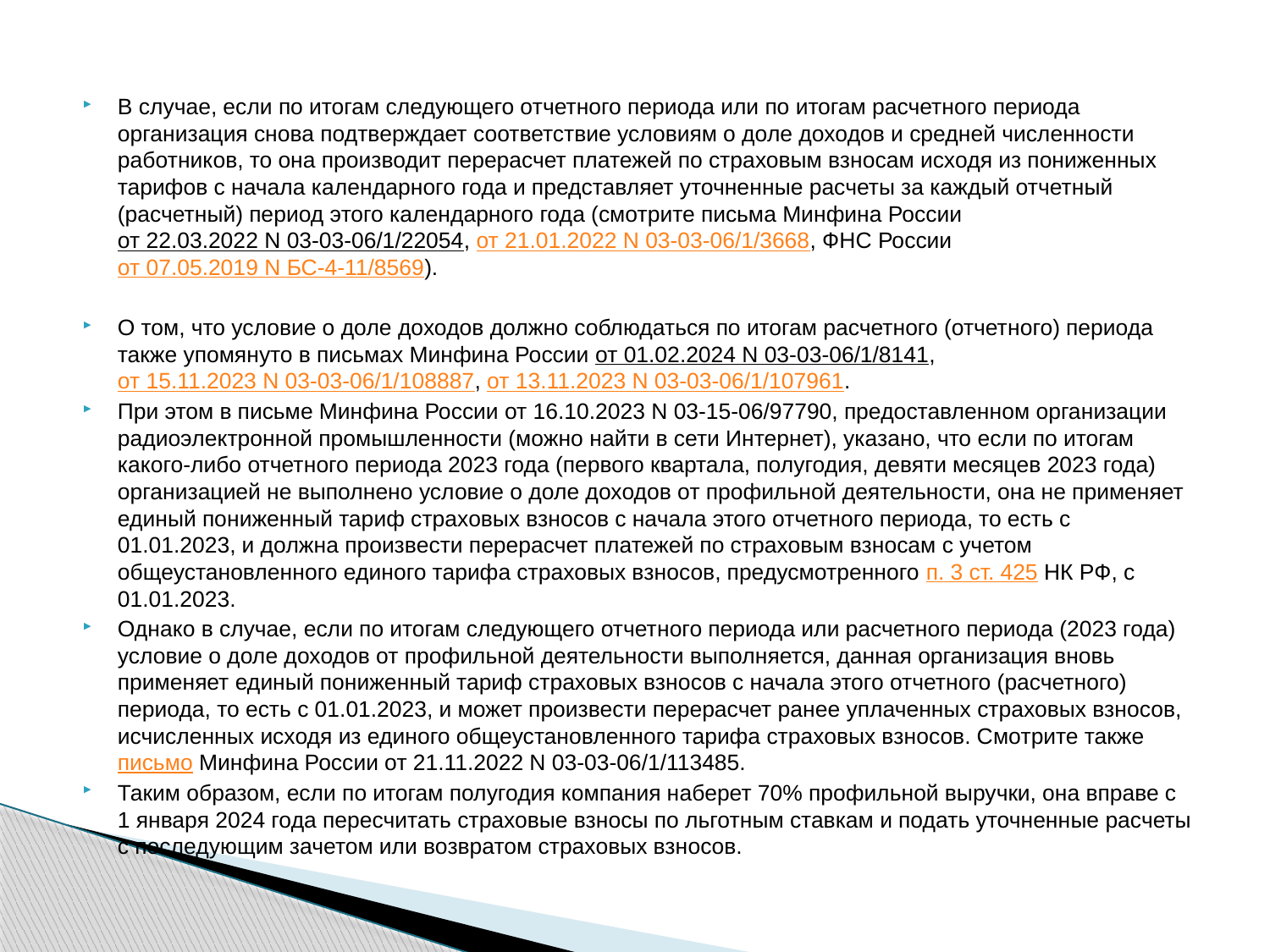

В случае, если по итогам следующего отчетного периода или по итогам расчетного периода организация снова подтверждает соответствие условиям о доле доходов и средней численности работников, то она производит перерасчет платежей по страховым взносам исходя из пониженных тарифов с начала календарного года и представляет уточненные расчеты за каждый отчетный (расчетный) период этого календарного года (смотрите письма Минфина России от 22.03.2022 N 03-03-06/1/22054, от 21.01.2022 N 03-03-06/1/3668, ФНС России от 07.05.2019 N БС-4-11/8569).

О том, что условие о доле доходов должно соблюдаться по итогам расчетного (отчетного) периода также упомянуто в письмах Минфина России от 01.02.2024 N 03-03-06/1/8141, от 15.11.2023 N 03-03-06/1/108887, от 13.11.2023 N 03-03-06/1/107961.
При этом в письме Минфина России от 16.10.2023 N 03-15-06/97790, предоставленном организации радиоэлектронной промышленности (можно найти в сети Интернет), указано, что если по итогам какого-либо отчетного периода 2023 года (первого квартала, полугодия, девяти месяцев 2023 года) организацией не выполнено условие о доле доходов от профильной деятельности, она не применяет единый пониженный тариф страховых взносов с начала этого отчетного периода, то есть с 01.01.2023, и должна произвести перерасчет платежей по страховым взносам с учетом общеустановленного единого тарифа страховых взносов, предусмотренного п. 3 ст. 425 НК РФ, с 01.01.2023.
Однако в случае, если по итогам следующего отчетного периода или расчетного периода (2023 года) условие о доле доходов от профильной деятельности выполняется, данная организация вновь применяет единый пониженный тариф страховых взносов с начала этого отчетного (расчетного) периода, то есть с 01.01.2023, и может произвести перерасчет ранее уплаченных страховых взносов, исчисленных исходя из единого общеустановленного тарифа страховых взносов. Смотрите также письмо Минфина России от 21.11.2022 N 03-03-06/1/113485.
Таким образом, если по итогам полугодия компания наберет 70% профильной выручки, она вправе с 1 января 2024 года пересчитать страховые взносы по льготным ставкам и подать уточненные расчеты с последующим зачетом или возвратом страховых взносов.